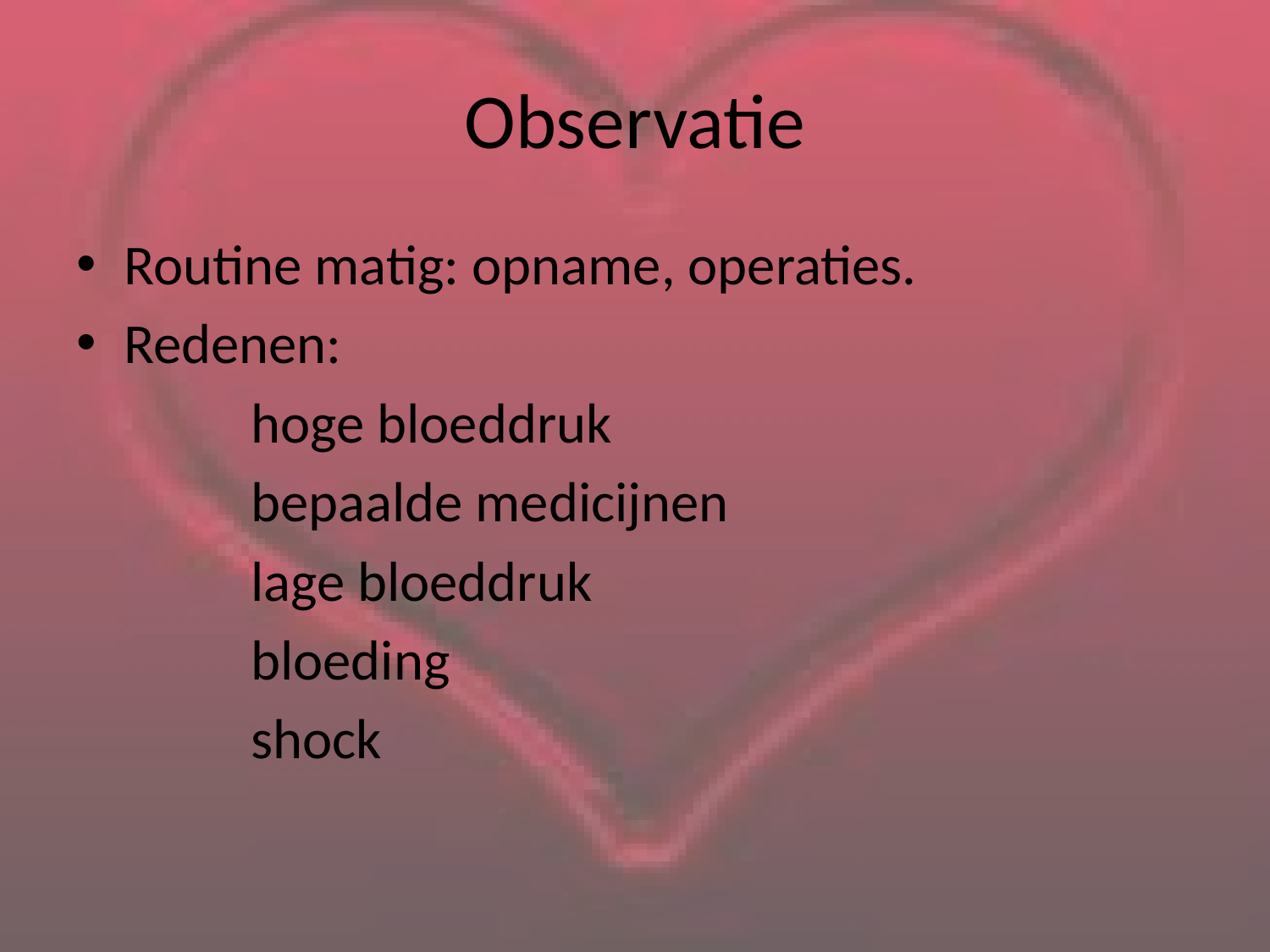

# Observatie
Routine matig: opname, operaties.
Redenen:
		hoge bloeddruk
		bepaalde medicijnen
		lage bloeddruk
		bloeding
		shock